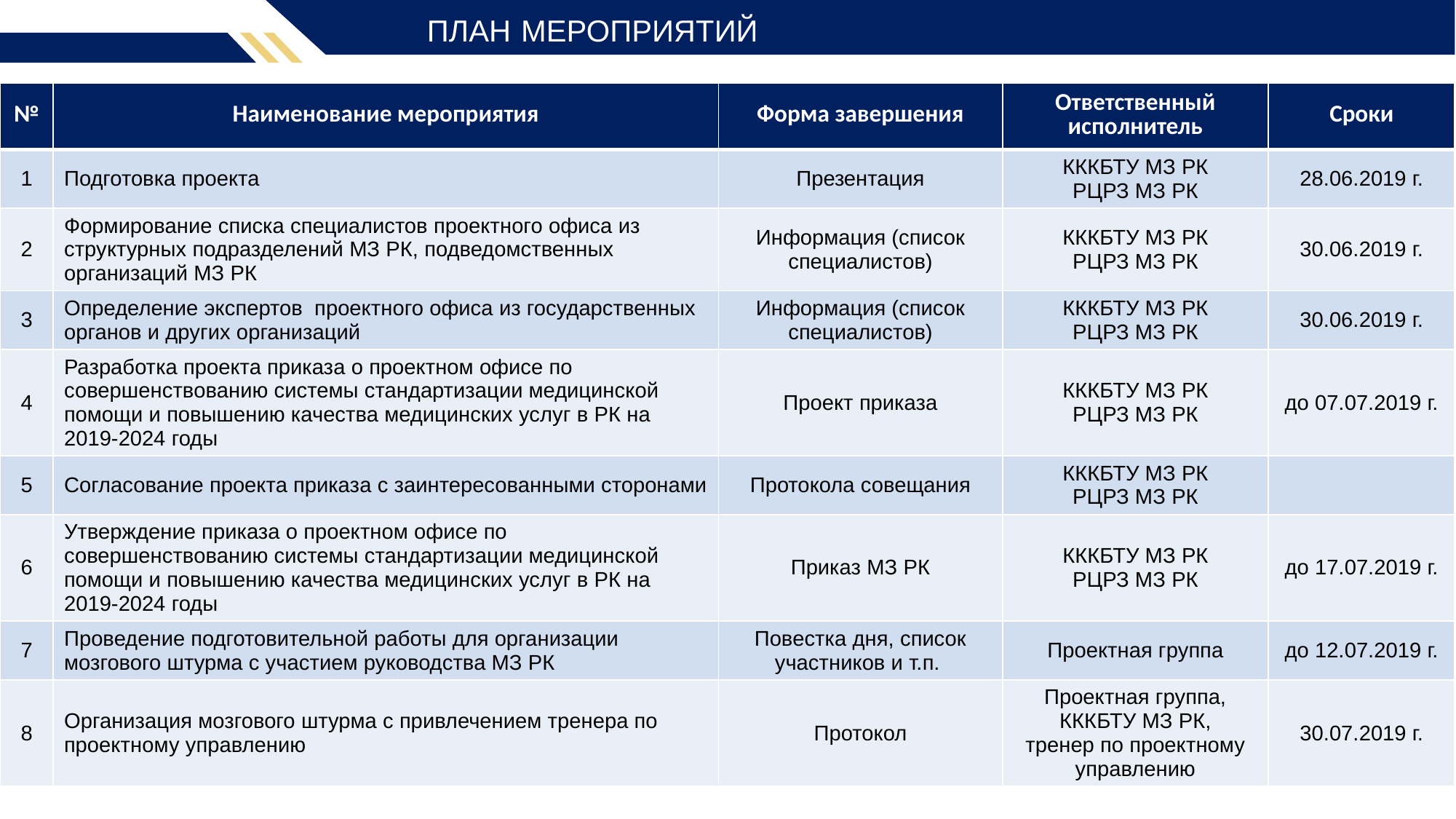

# ПЛАН МЕРОПРИЯТИЙ

| № | Наименование мероприятия | Форма завершения | Ответственный исполнитель | Сроки |
| --- | --- | --- | --- | --- |
| 1 | Подготовка проекта | Презентация | КККБТУ МЗ РК РЦРЗ МЗ РК | 28.06.2019 г. |
| 2 | Формирование списка специалистов проектного офиса из структурных подразделений МЗ РК, подведомственных организаций МЗ РК | Информация (список специалистов) | КККБТУ МЗ РК РЦРЗ МЗ РК | 30.06.2019 г. |
| 3 | Определение экспертов проектного офиса из государственных органов и других организаций | Информация (список специалистов) | КККБТУ МЗ РК РЦРЗ МЗ РК | 30.06.2019 г. |
| 4 | Разработка проекта приказа о проектном офисе по совершенствованию системы стандартизации медицинской помощи и повышению качества медицинских услуг в РК на 2019-2024 годы | Проект приказа | КККБТУ МЗ РК РЦРЗ МЗ РК | до 07.07.2019 г. |
| 5 | Согласование проекта приказа с заинтересованными сторонами | Протокола совещания | КККБТУ МЗ РК РЦРЗ МЗ РК |  |
| 6 | Утверждение приказа о проектном офисе по совершенствованию системы стандартизации медицинской помощи и повышению качества медицинских услуг в РК на 2019-2024 годы | Приказ МЗ РК | КККБТУ МЗ РК РЦРЗ МЗ РК | до 17.07.2019 г. |
| 7 | Проведение подготовительной работы для организации мозгового штурма с участием руководства МЗ РК | Повестка дня, список участников и т.п. | Проектная группа | до 12.07.2019 г. |
| 8 | Организация мозгового штурма с привлечением тренера по проектному управлению | Протокол | Проектная группа, КККБТУ МЗ РК, тренер по проектному управлению | 30.07.2019 г. |